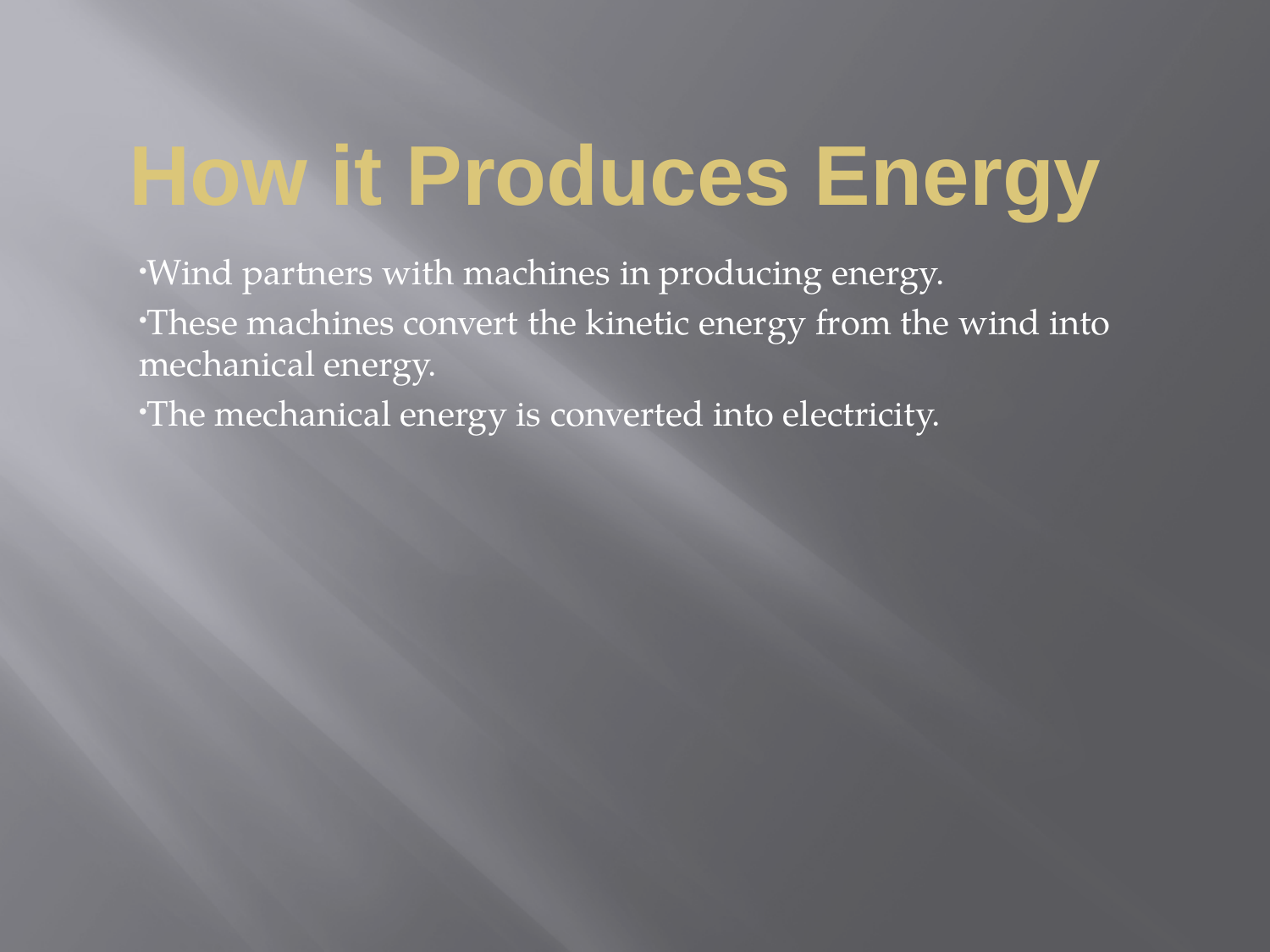

# How it Produces Energy
Wind partners with machines in producing energy.
These machines convert the kinetic energy from the wind into mechanical energy.
The mechanical energy is converted into electricity.